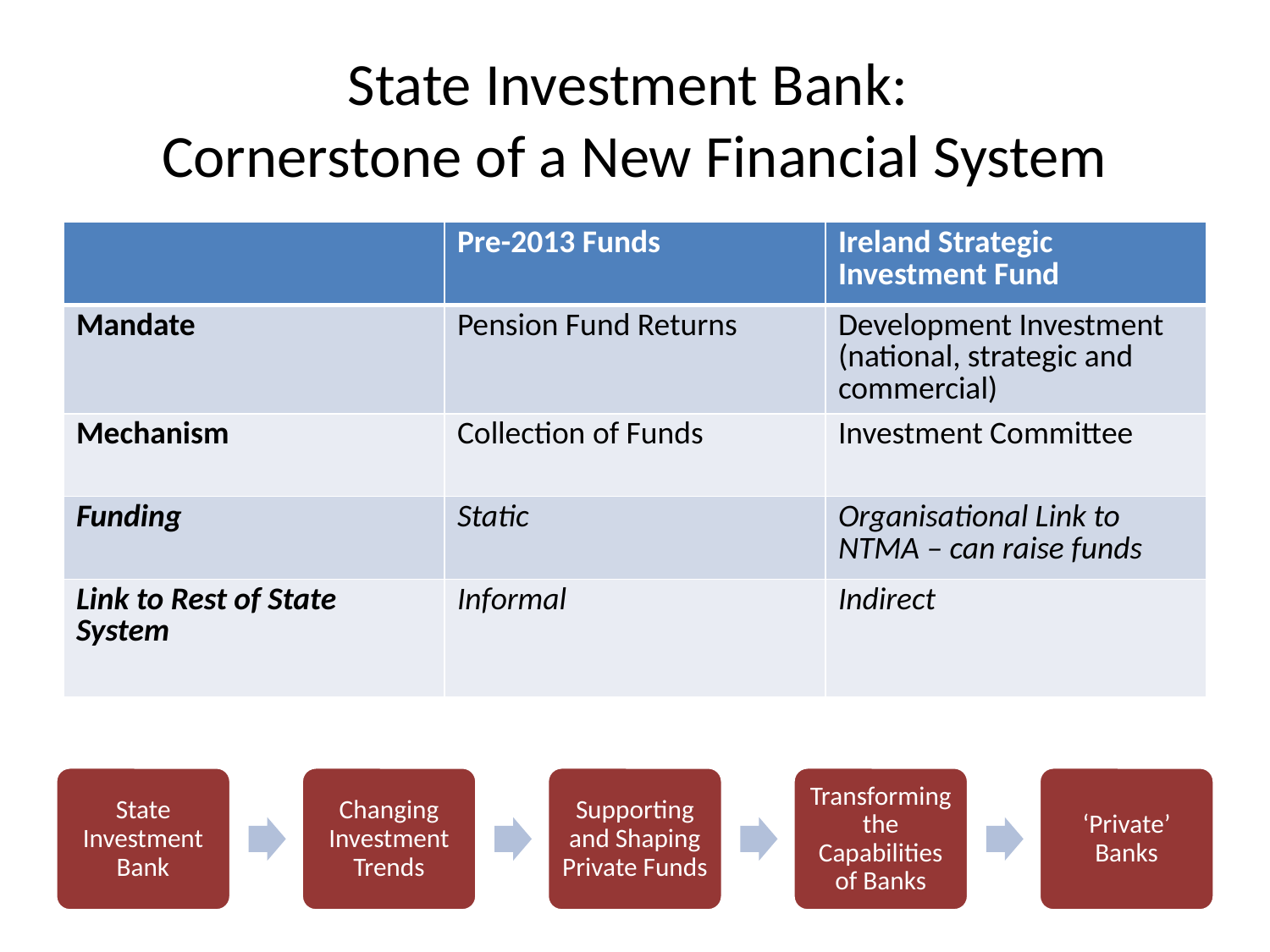

# State Investment Bank: Cornerstone of a New Financial System
|  | Pre-2013 Funds | Ireland Strategic Investment Fund |
| --- | --- | --- |
| Mandate | Pension Fund Returns | Development Investment (national, strategic and commercial) |
| Mechanism | Collection of Funds | Investment Committee |
| Funding | Static | Organisational Link to NTMA – can raise funds |
| Link to Rest of State System | Informal | Indirect |
State Investment Bank

Changing Investment Trends

Supporting and Shaping Private Funds

Transforming the Capabilities of Banks

‘Private’ Banks